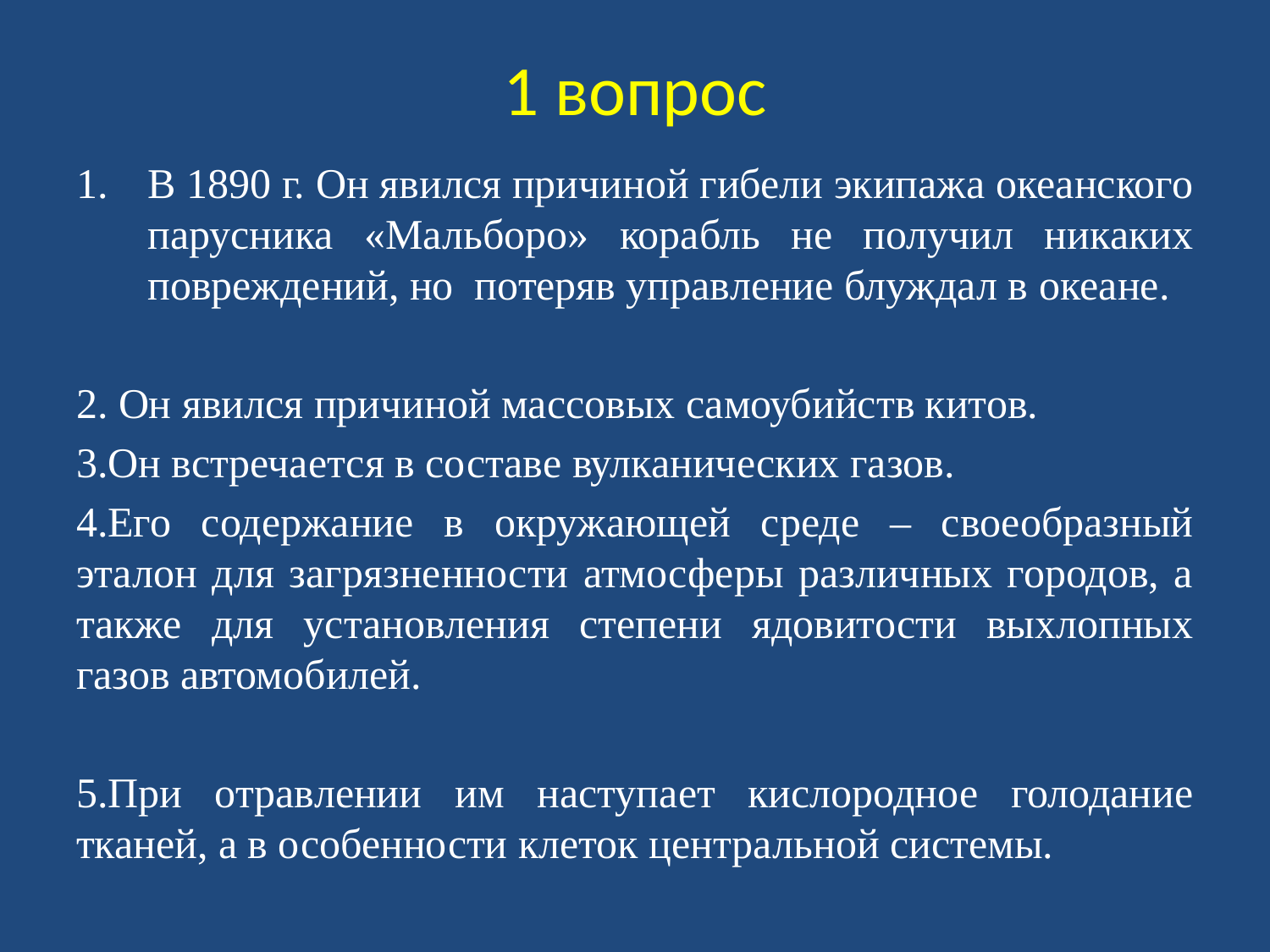

# 1 вопрос
В 1890 г. Он явился причиной гибели экипажа океанского парусника «Мальборо» корабль не получил никаких повреждений, но  потеряв управление блуждал в океане.

2. Он явился причиной массовых самоубийств китов.
3.Он встречается в составе вулканических газов.
4.Его содержание в окружающей среде – своеобразный эталон для загрязненности атмосферы различных городов, а также для установления степени ядовитости выхлопных газов автомобилей.

5.При отравлении им наступает кислородное голодание тканей, а в особенности клеток центральной системы.